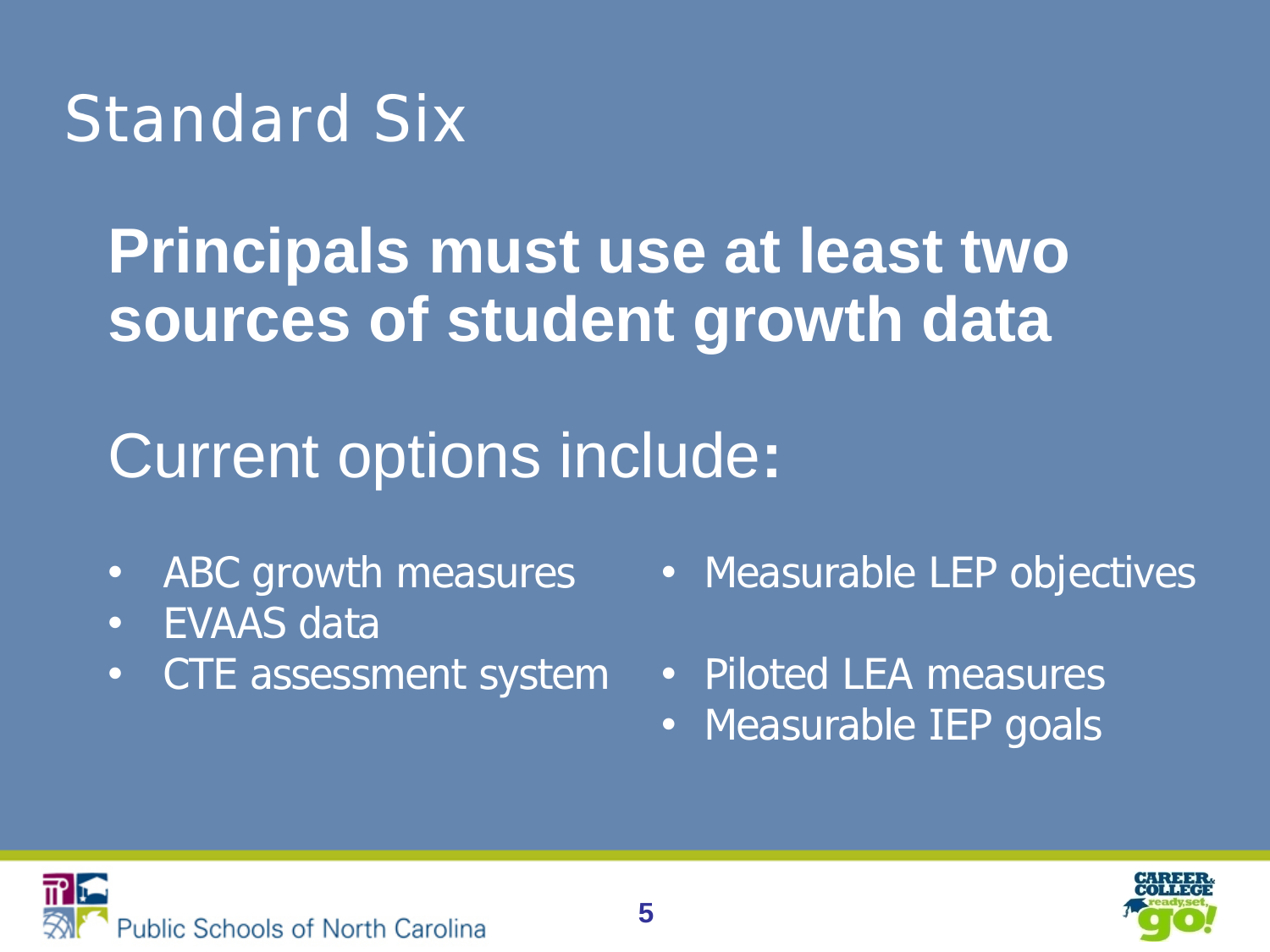

# Standard Six
Principals must use at least two sources of student growth data

Current options include:

  ABC growth measures
  EVAAS data
  CTE assessment system

 Measurable LEP objectives
 Piloted LEA measures
 Measurable IEP goals
5